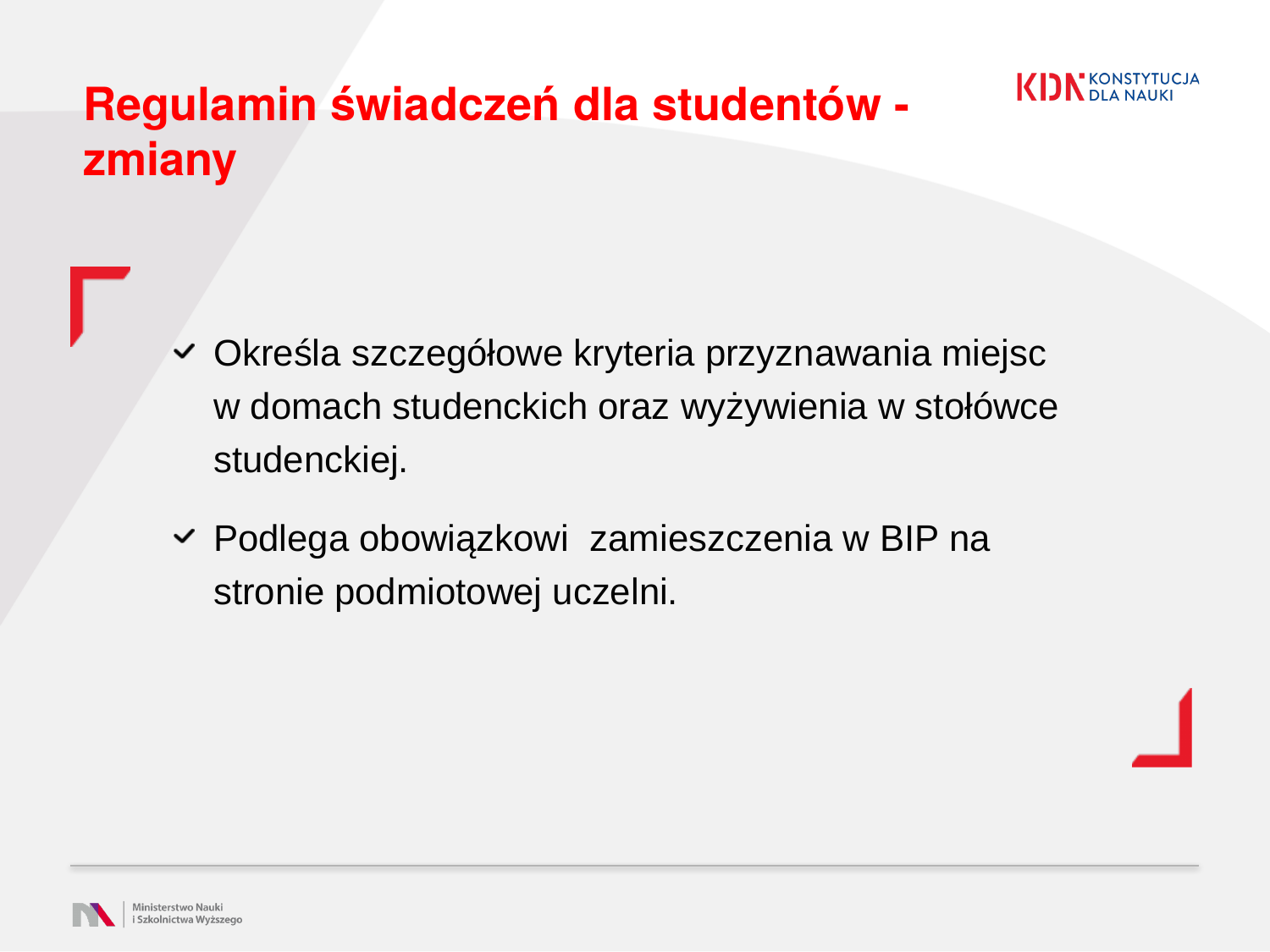

# Regulamin świadczeń dla studentów - zmiany
Określa szczegółowe kryteria przyznawania miejsc w domach studenckich oraz wyżywienia w stołówce studenckiej.
Podlega obowiązkowi  zamieszczenia w BIP na stronie podmiotowej uczelni.